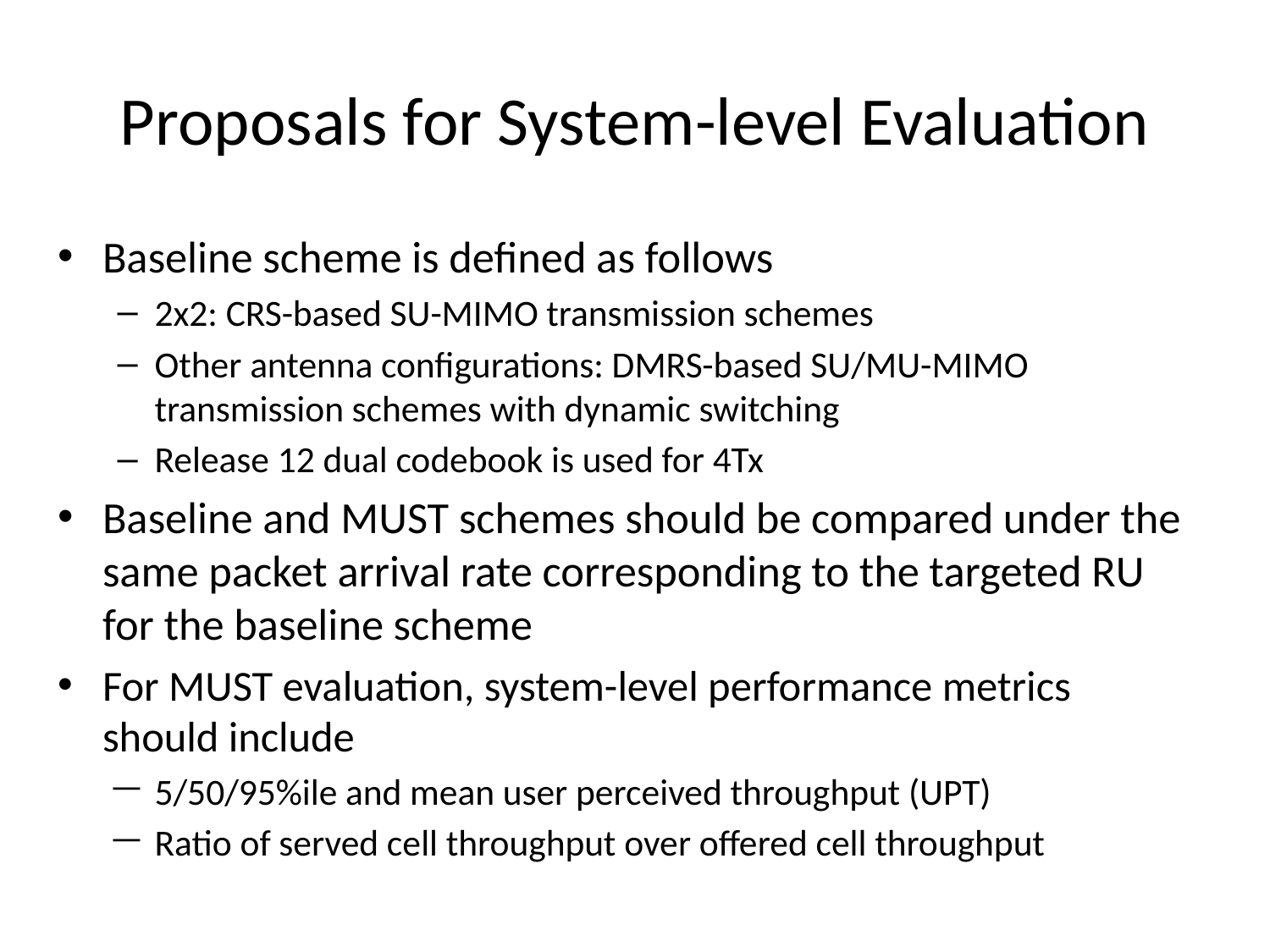

# Proposals for System-level Evaluation
Baseline scheme is defined as follows
2x2: CRS-based SU-MIMO transmission schemes
Other antenna configurations: DMRS-based SU/MU-MIMO transmission schemes with dynamic switching
Release 12 dual codebook is used for 4Tx
Baseline and MUST schemes should be compared under the same packet arrival rate corresponding to the targeted RU for the baseline scheme
For MUST evaluation, system-level performance metrics should include
5/50/95%ile and mean user perceived throughput (UPT)
Ratio of served cell throughput over offered cell throughput